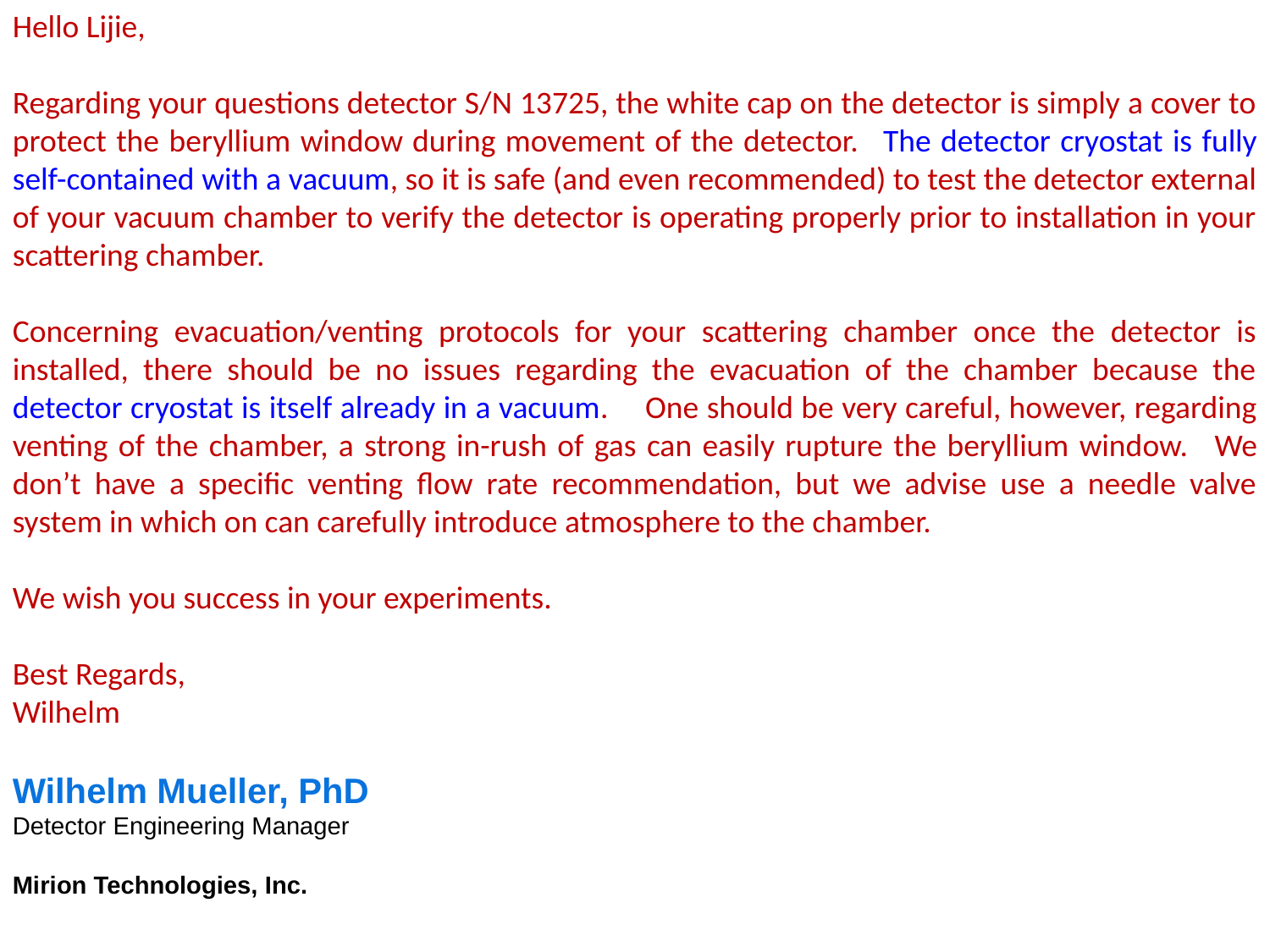

Hello Lijie,
Regarding your questions detector S/N 13725, the white cap on the detector is simply a cover to protect the beryllium window during movement of the detector.   The detector cryostat is fully self-contained with a vacuum, so it is safe (and even recommended) to test the detector external of your vacuum chamber to verify the detector is operating properly prior to installation in your scattering chamber.

Concerning evacuation/venting protocols for your scattering chamber once the detector is installed, there should be no issues regarding the evacuation of the chamber because the detector cryostat is itself already in a vacuum.     One should be very careful, however, regarding venting of the chamber, a strong in-rush of gas can easily rupture the beryllium window.   We don’t have a specific venting flow rate recommendation, but we advise use a needle valve system in which on can carefully introduce atmosphere to the chamber.

We wish you success in your experiments.

Best Regards,
Wilhelm

Wilhelm Mueller, PhD
Detector Engineering Manager

Mirion Technologies, Inc.